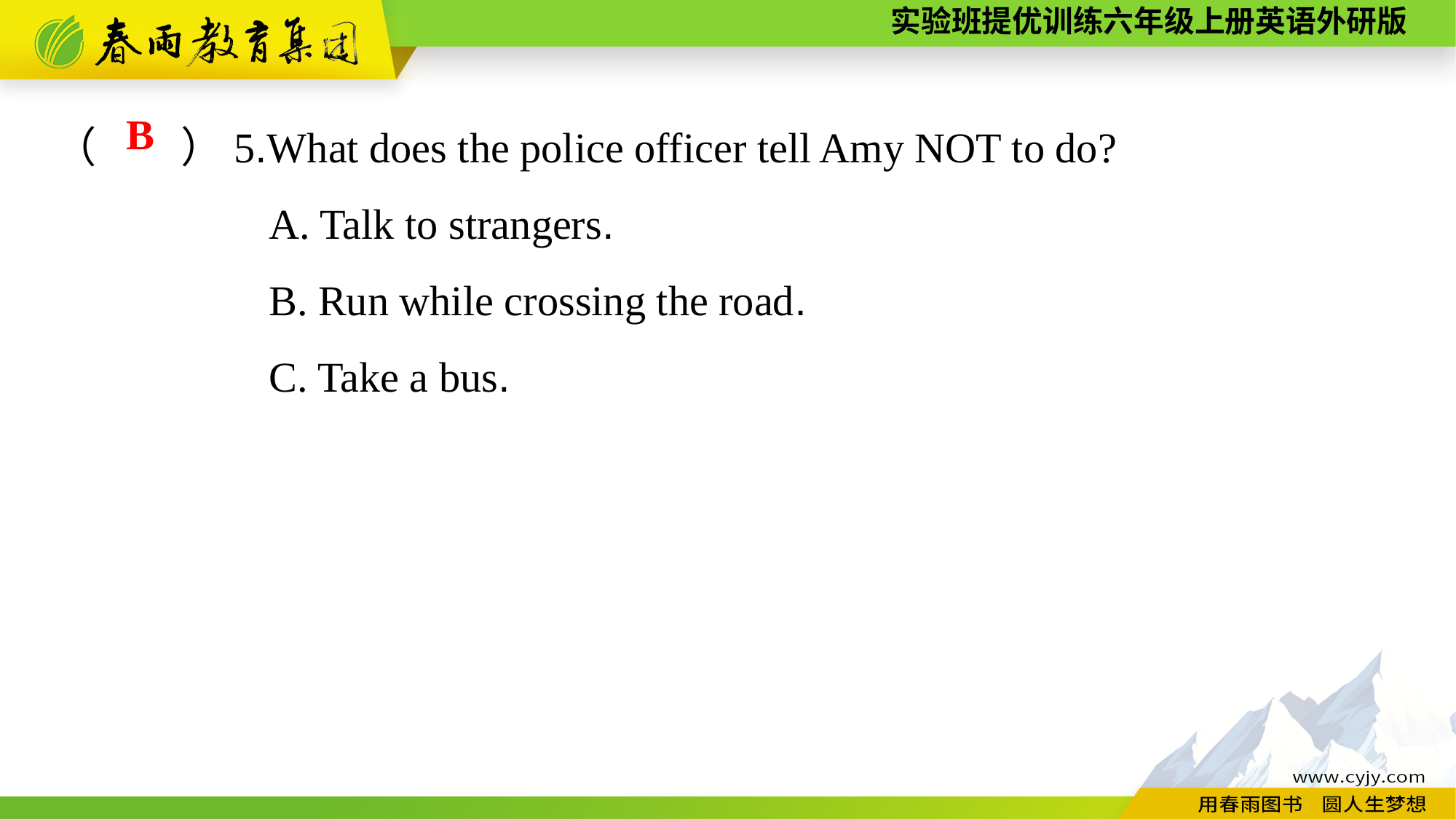

（　　）5.What does the police officer tell Amy NOT to do?
A. Talk to strangers.
B. Run while crossing the road.
C. Take a bus.
B